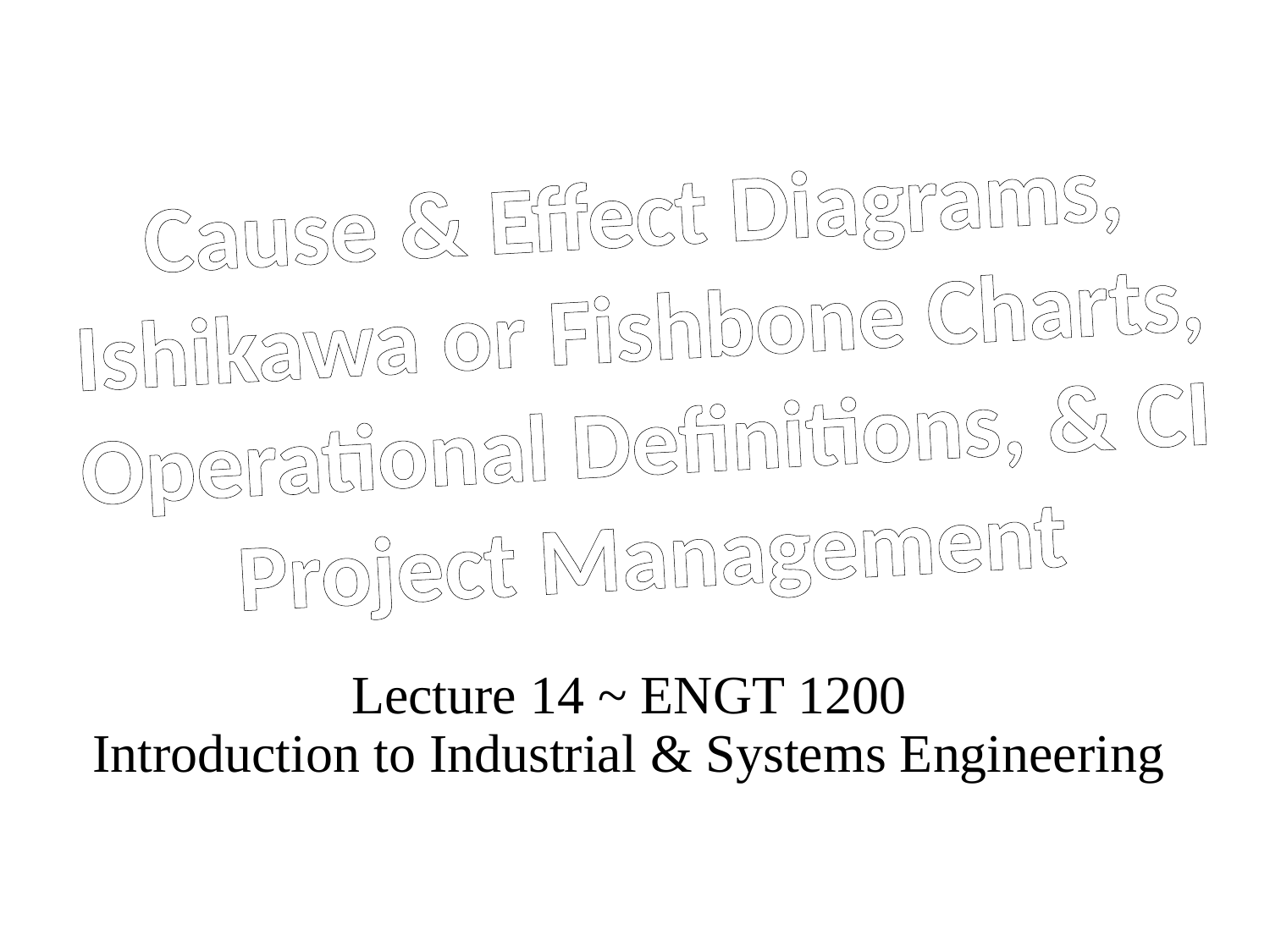

Cause & Effect Diagrams, Ishikawa or Fishbone Charts, Operational Definitions, & CI Project Management
# Lecture 14 ~ ENGT 1200 Introduction to Industrial & Systems Engineering